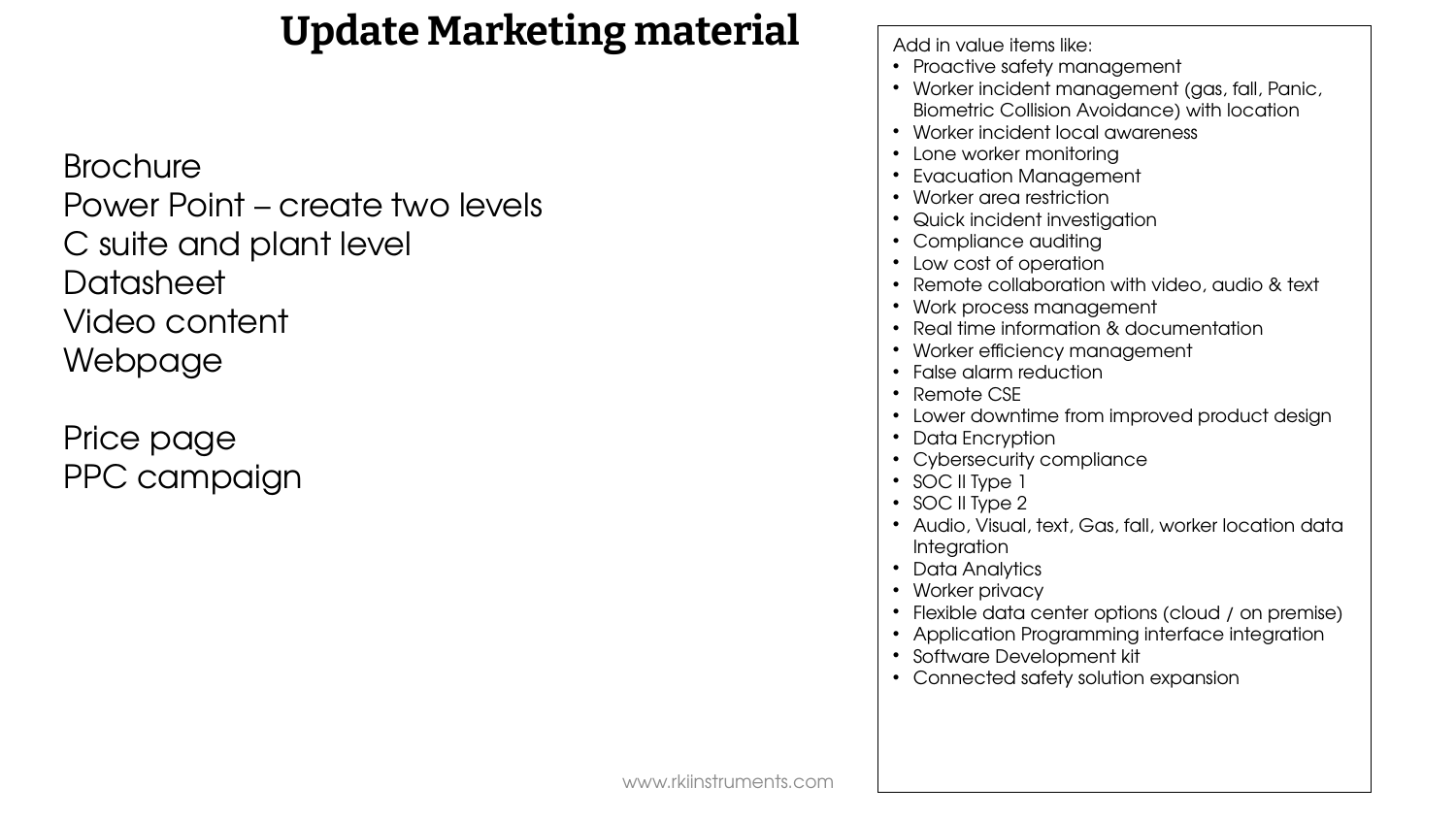

# Update Marketing material
Add in value items like:
Proactive safety management
Worker incident management (gas, fall, Panic, Biometric Collision Avoidance) with location
Worker incident local awareness
Lone worker monitoring
Evacuation Management
Worker area restriction
Quick incident investigation
Compliance auditing
Low cost of operation
Remote collaboration with video, audio & text
Work process management
Real time information & documentation
Worker efficiency management
False alarm reduction
Remote CSE
Lower downtime from improved product design
Data Encryption
Cybersecurity compliance
SOC II Type 1
SOC II Type 2
Audio, Visual, text, Gas, fall, worker location data Integration
Data Analytics
Worker privacy
Flexible data center options (cloud / on premise)
Application Programming interface integration
Software Development kit
Connected safety solution expansion

Brochure
Power Point – create two levels C suite and plant level
Datasheet
Video content
Webpage

Price page
PPC campaign

www.rkiinstruments.com